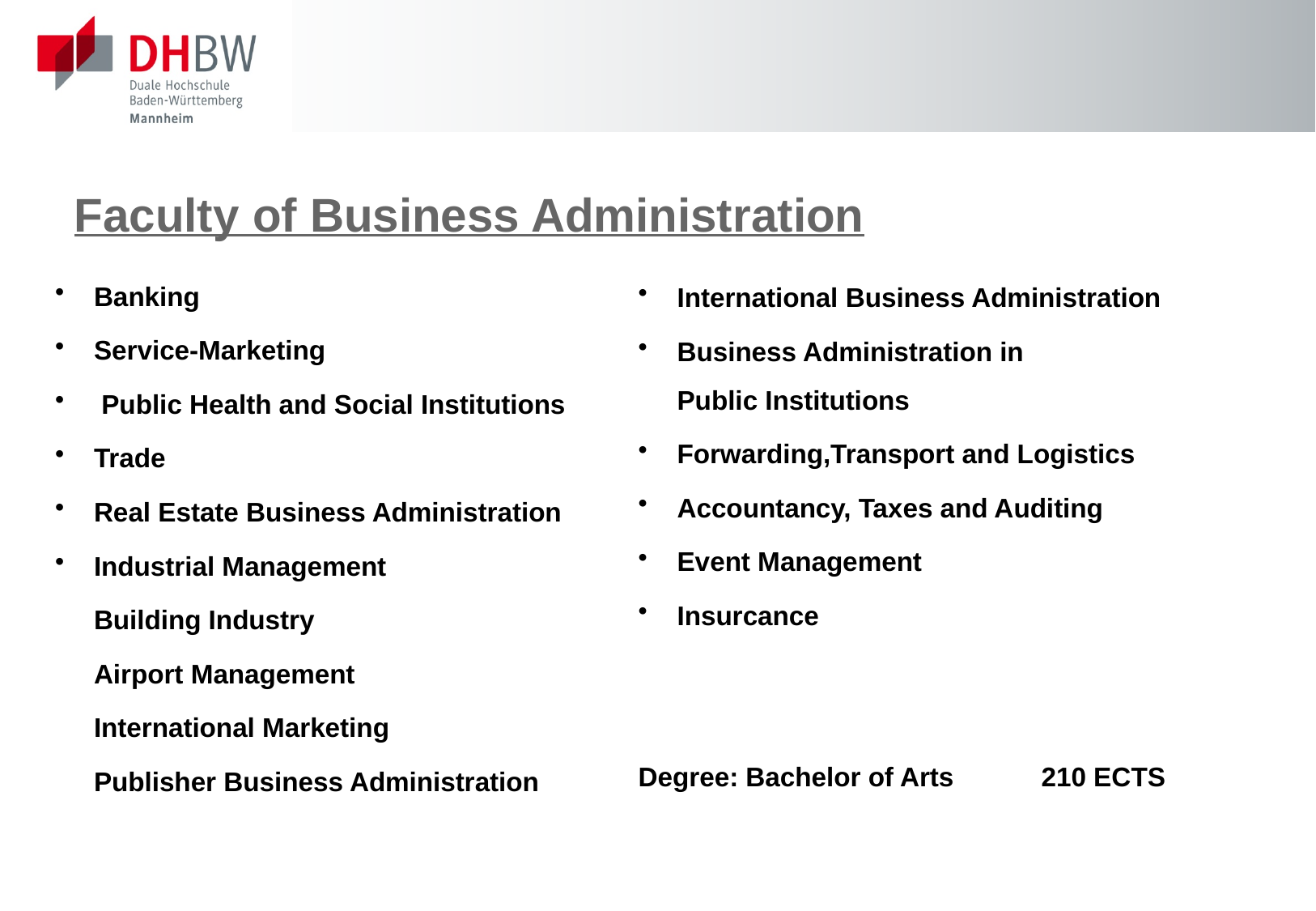

# Faculty of Business Administration
Banking
Service-Marketing
 Public Health and Social Institutions
Trade
Real Estate Business Administration
Industrial Management
	Building Industry
	Airport Management
	International Marketing
	Publisher Business Administration
International Business Administration
Business Administration in
Public Institutions
Forwarding,Transport and Logistics
Accountancy, Taxes and Auditing
Event Management
Insurcance

Degree: Bachelor of Arts	210 ECTS